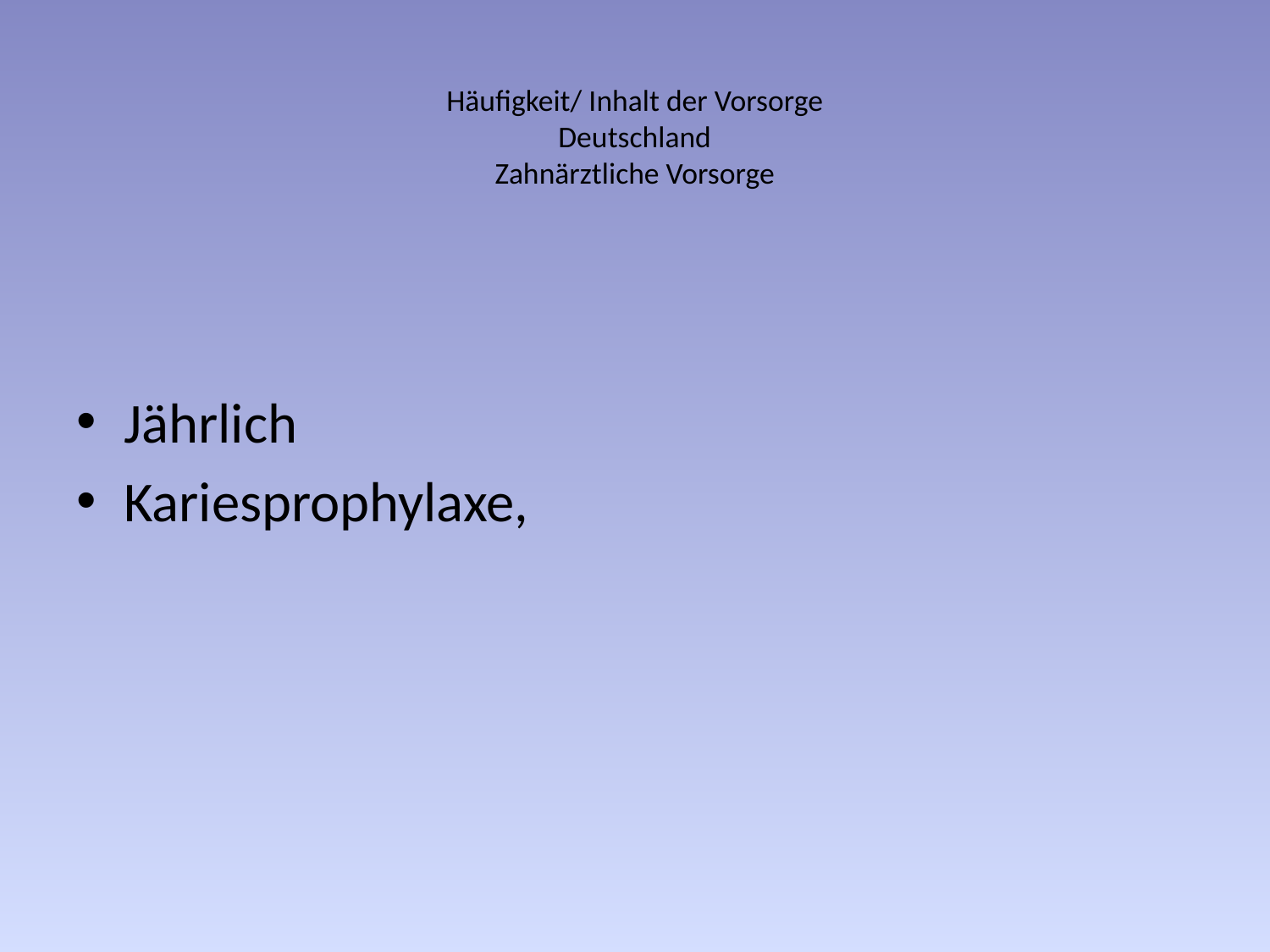

# Häufigkeit/ Inhalt der Vorsorge Deutschland Zahnärztliche Vorsorge

Jährlich
Kariesprophylaxe,